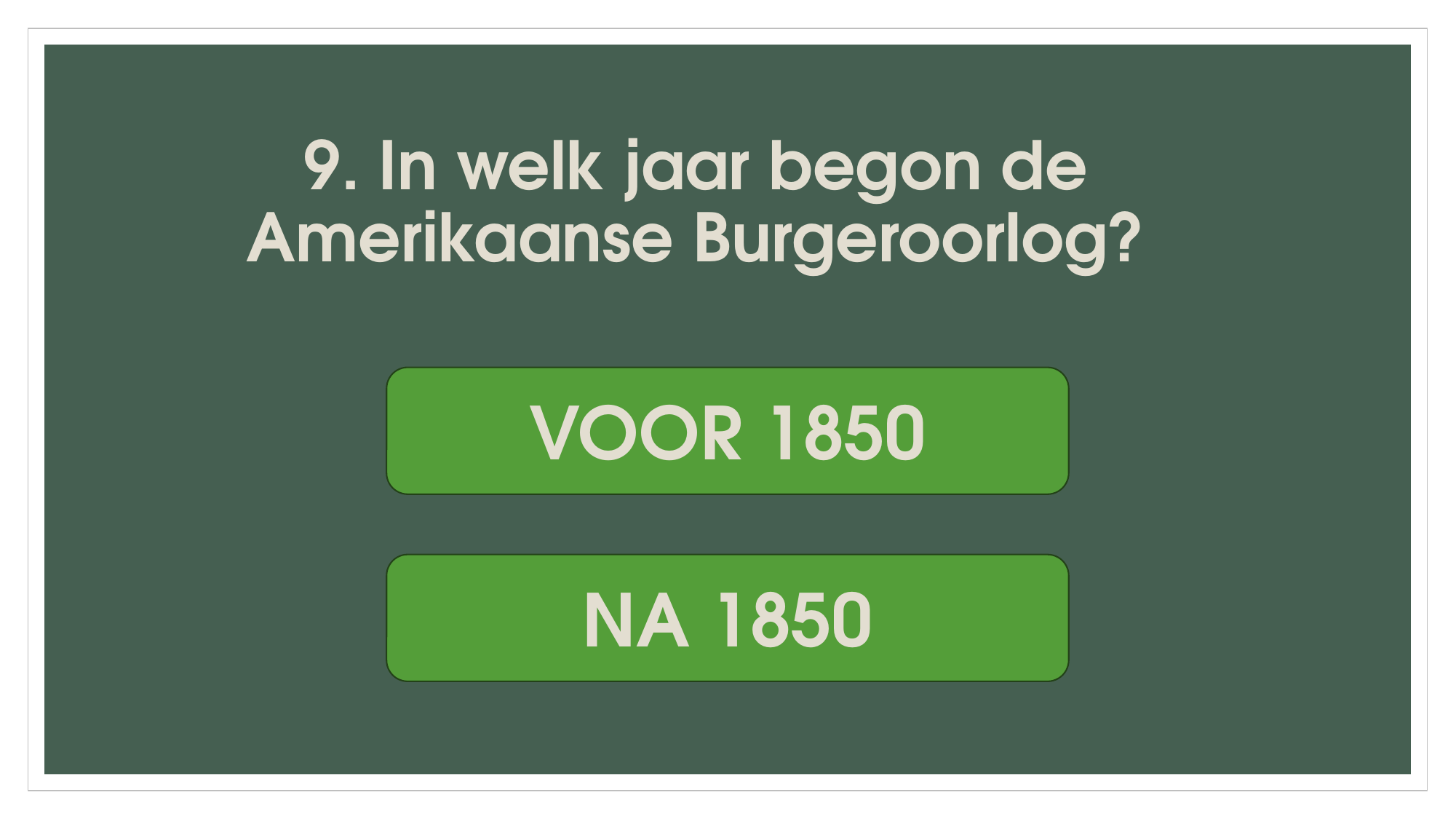

9. In welk jaar begon de Amerikaanse Burgeroorlog?
VOOR 1850
NA 1850